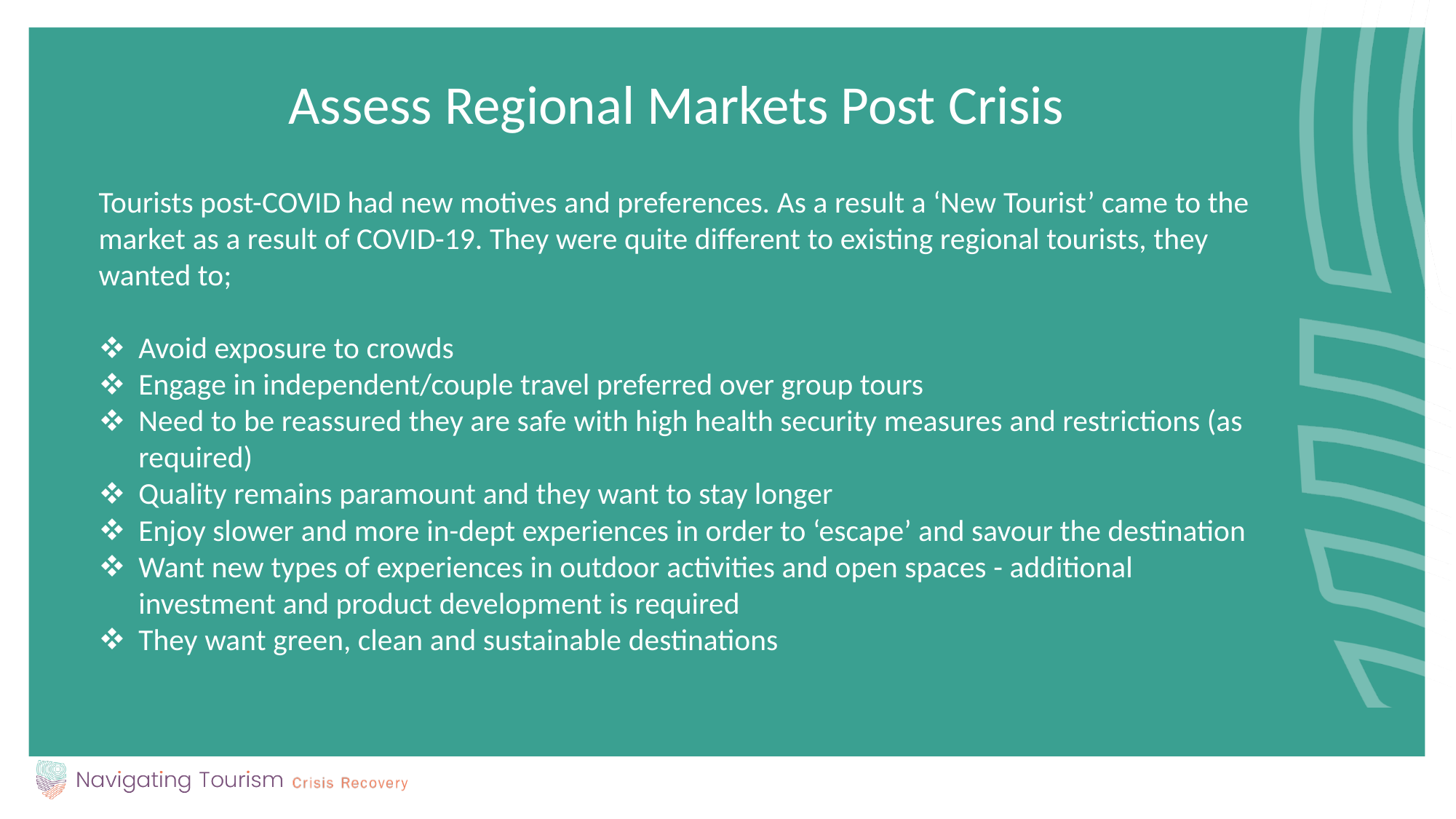

Assess Regional Markets Post Crisis
Tourists post-COVID had new motives and preferences. As a result a ‘New Tourist’ came to the market as a result of COVID-19. They were quite different to existing regional tourists, they wanted to;

Avoid exposure to crowds
Engage in independent/couple travel preferred over group tours
Need to be reassured they are safe with high health security measures and restrictions (as required)
Quality remains paramount and they want to stay longer
Enjoy slower and more in-dept experiences in order to ‘escape’ and savour the destination
Want new types of experiences in outdoor activities and open spaces - additional investment and product development is required
They want green, clean and sustainable destinations